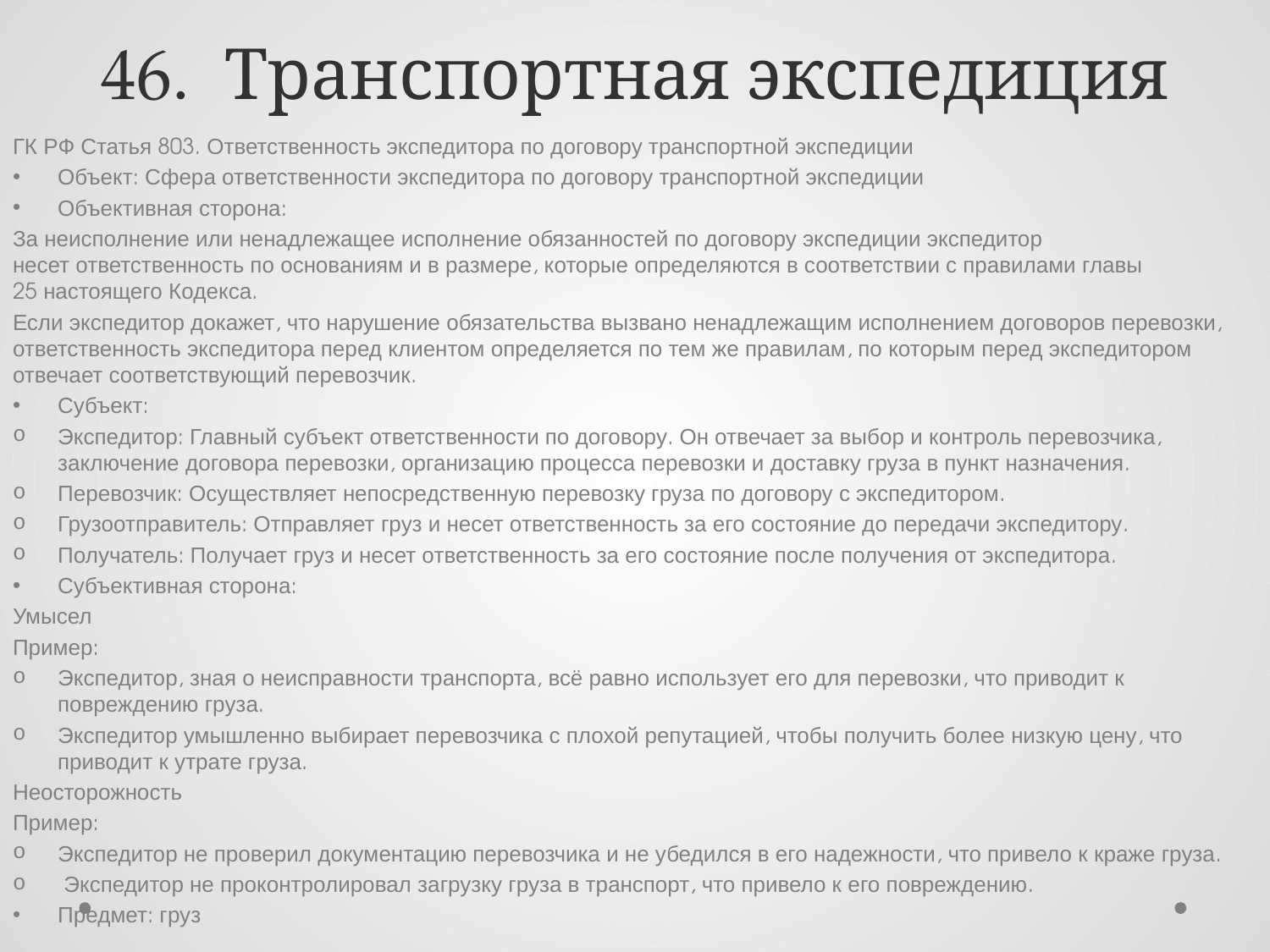

# 46.  Транспортная экспедиция
ГК РФ Статья 803. Ответственность экспедитора по договору транспортной экспедиции
Объект: Сфера ответственности экспедитора по договору транспортной экспедиции
Объективная сторона:
За неисполнение или ненадлежащее исполнение обязанностей по договору экспедиции экспедитор несет ответственность по основаниям и в размере, которые определяются в соответствии с правилами главы 25 настоящего Кодекса.
Если экспедитор докажет, что нарушение обязательства вызвано ненадлежащим исполнением договоров перевозки, ответственность экспедитора перед клиентом определяется по тем же правилам, по которым перед экспедитором отвечает соответствующий перевозчик.
Субъект:
Экспедитор: Главный субъект ответственности по договору. Он отвечает за выбор и контроль перевозчика, заключение договора перевозки, организацию процесса перевозки и доставку груза в пункт назначения.
Перевозчик: Осуществляет непосредственную перевозку груза по договору с экспедитором.
Грузоотправитель: Отправляет груз и несет ответственность за его состояние до передачи экспедитору.
Получатель: Получает груз и несет ответственность за его состояние после получения от экспедитора.
Субъективная сторона:
Умысел
Пример:
Экспедитор, зная о неисправности транспорта, всё равно использует его для перевозки, что приводит к повреждению груза.
Экспедитор умышленно выбирает перевозчика с плохой репутацией, чтобы получить более низкую цену, что приводит к утрате груза.
Неосторожность
Пример:
Экспедитор не проверил документацию перевозчика и не убедился в его надежности, что привело к краже груза.
 Экспедитор не проконтролировал загрузку груза в транспорт, что привело к его повреждению.
Предмет: груз